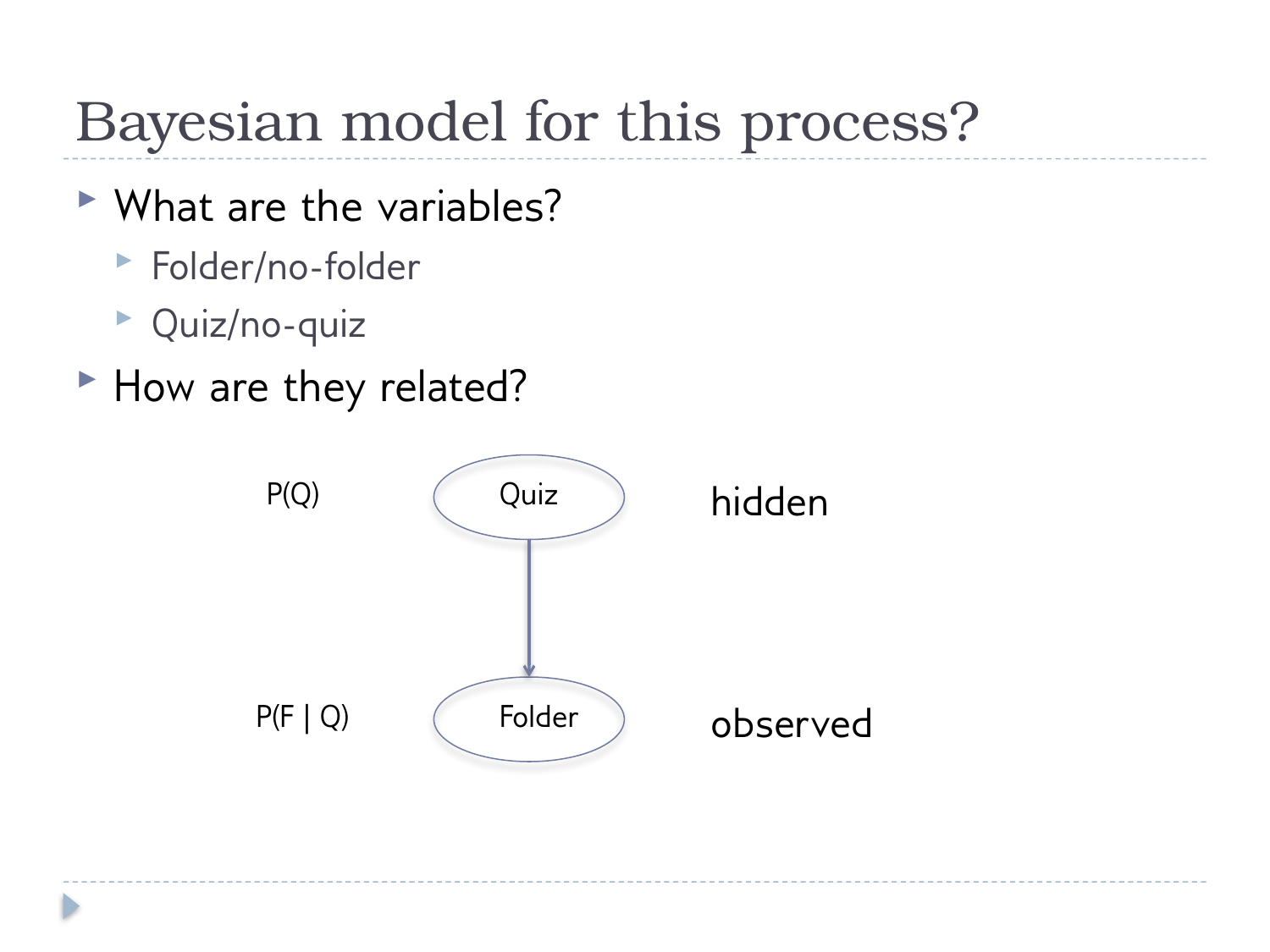

# Bayesian model for this process?
What are the variables?
Folder/no-folder
Quiz/no-quiz
How are they related?

P(Q)
P(F | Q)
Quiz
hidden

Folder
observed